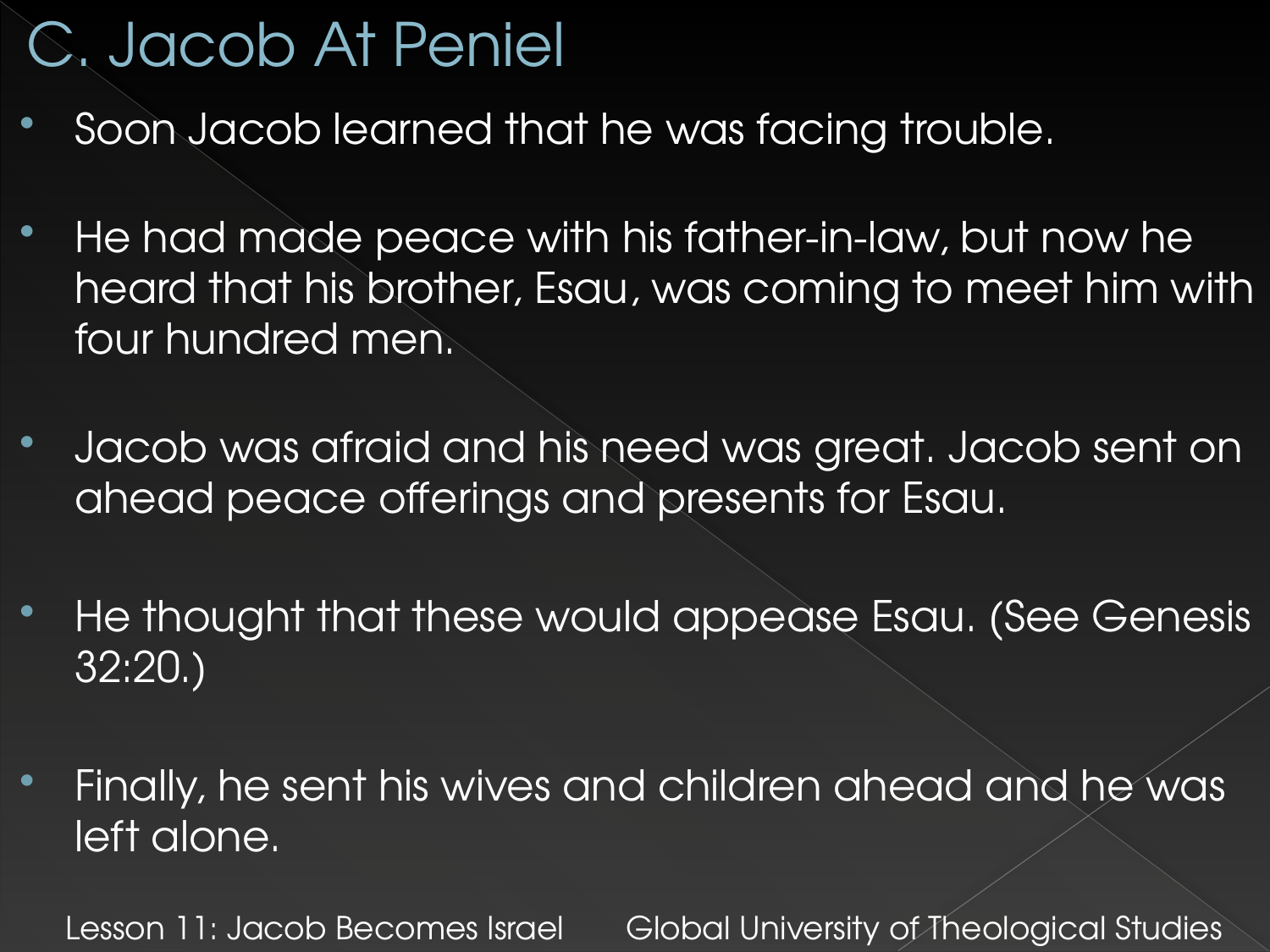

# C. Jacob At Peniel
Soon Jacob learned that he was facing trouble.

He had made peace with his father-in-law, but now he heard that his brother, Esau, was coming to meet him with four hundred men.

Jacob was afraid and his need was great. Jacob sent on ahead peace offerings and presents for Esau.

He thought that these would appease Esau. (See Genesis 32:20.)

Finally, he sent his wives and children ahead and he was left alone.
Lesson 11: Jacob Becomes Israel       Global University of Theological Studies